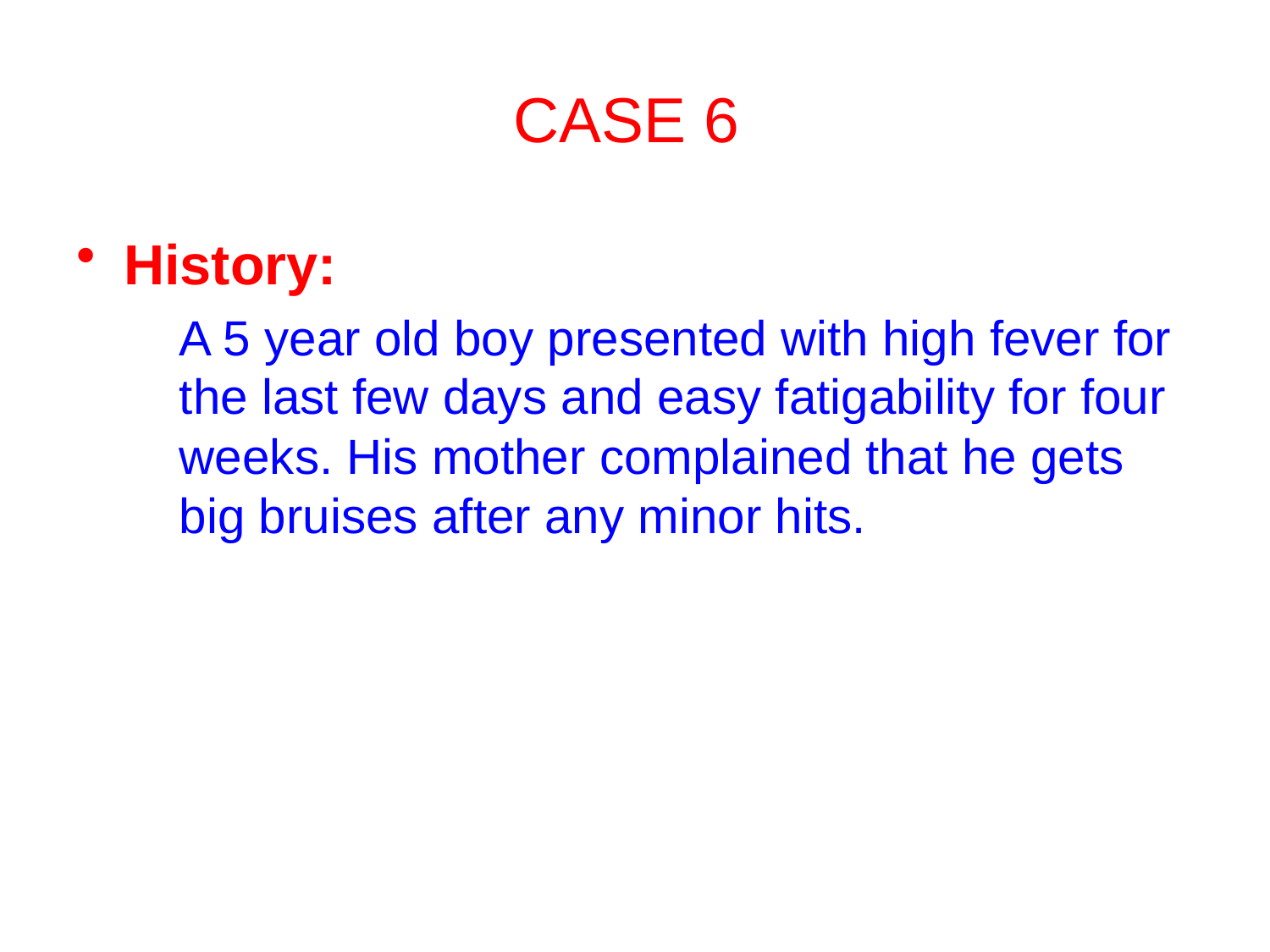

# CASE 6
History:
	A 5 year old boy presented with high fever for the last few days and easy fatigability for four weeks. His mother complained that he gets big bruises after any minor hits.